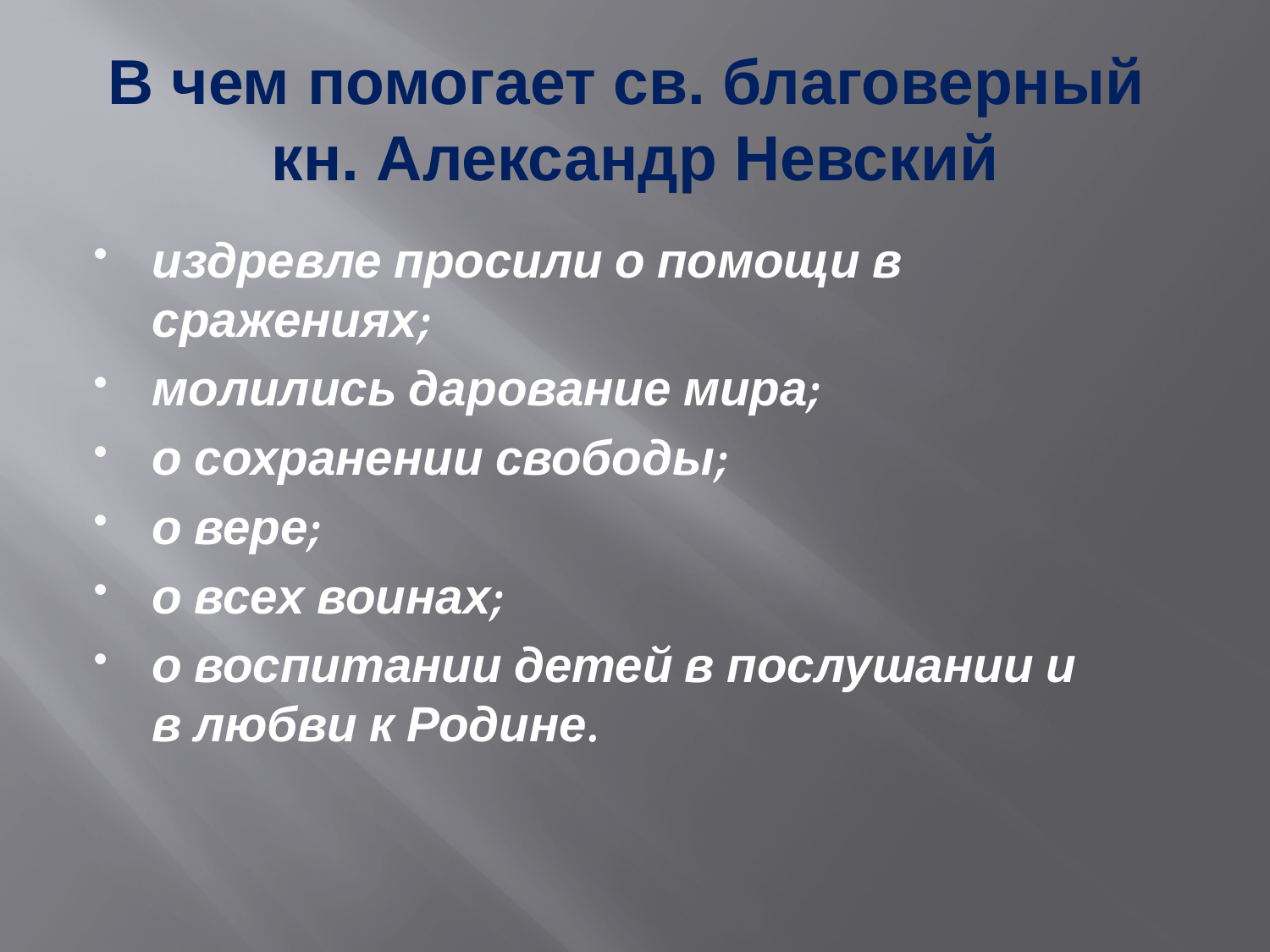

# В чем помогает св. благоверный  кн. Александр Невский
издревле просили о помощи в сражениях;
молились дарование мира;
о сохранении свободы;
о вере;
о всех воинах;
о воспитании детей в послушании и в любви к Родине.